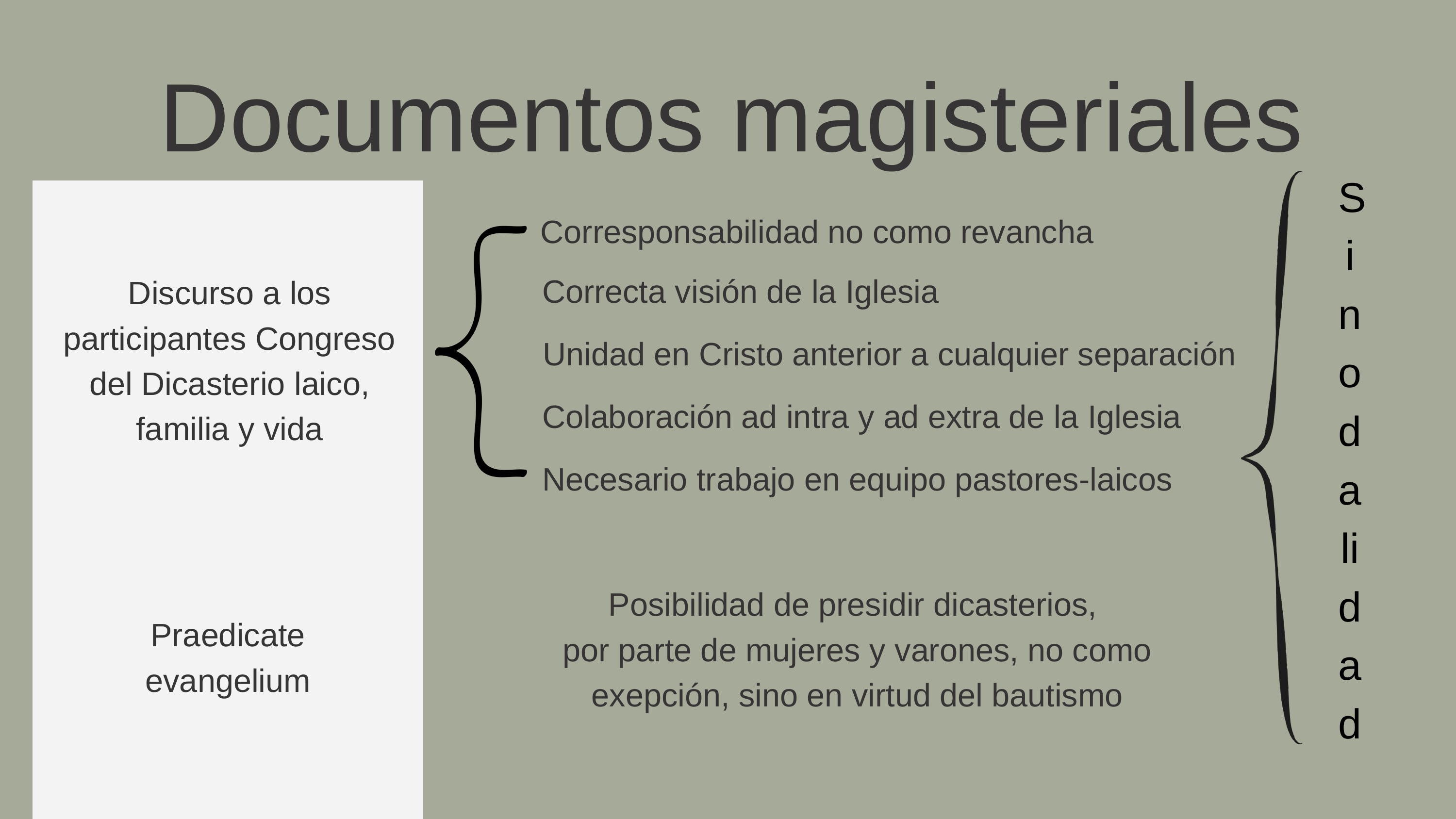

Documentos magisteriales
Sinodalidad

Corresponsabilidad no como revancha

Correcta visión de la Iglesia
Discurso a los participantes Congreso del Dicasterio laico, familia y vida
Unidad en Cristo anterior a cualquier separación
Colaboración ad intra y ad extra de la Iglesia
Necesario trabajo en equipo pastores-laicos

Posibilidad de presidir dicasterios,
por parte de mujeres y varones, no como exepción, sino en virtud del bautismo
Praedicate evangelium